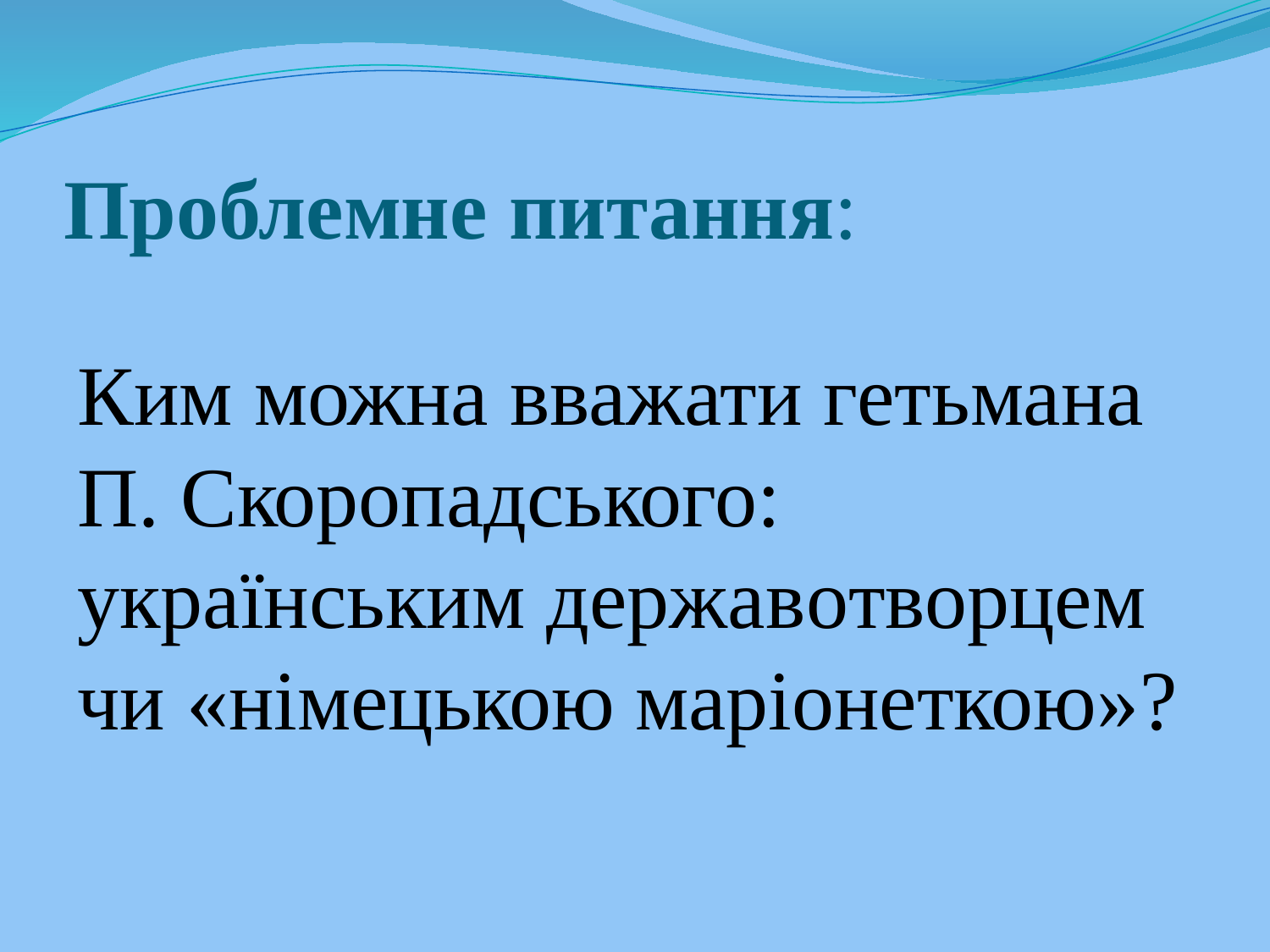

# Проблемне питання:

Ким можна вважати гетьмана П. Скоропадського: українським державотворцем чи «німецькою маріонеткою»?